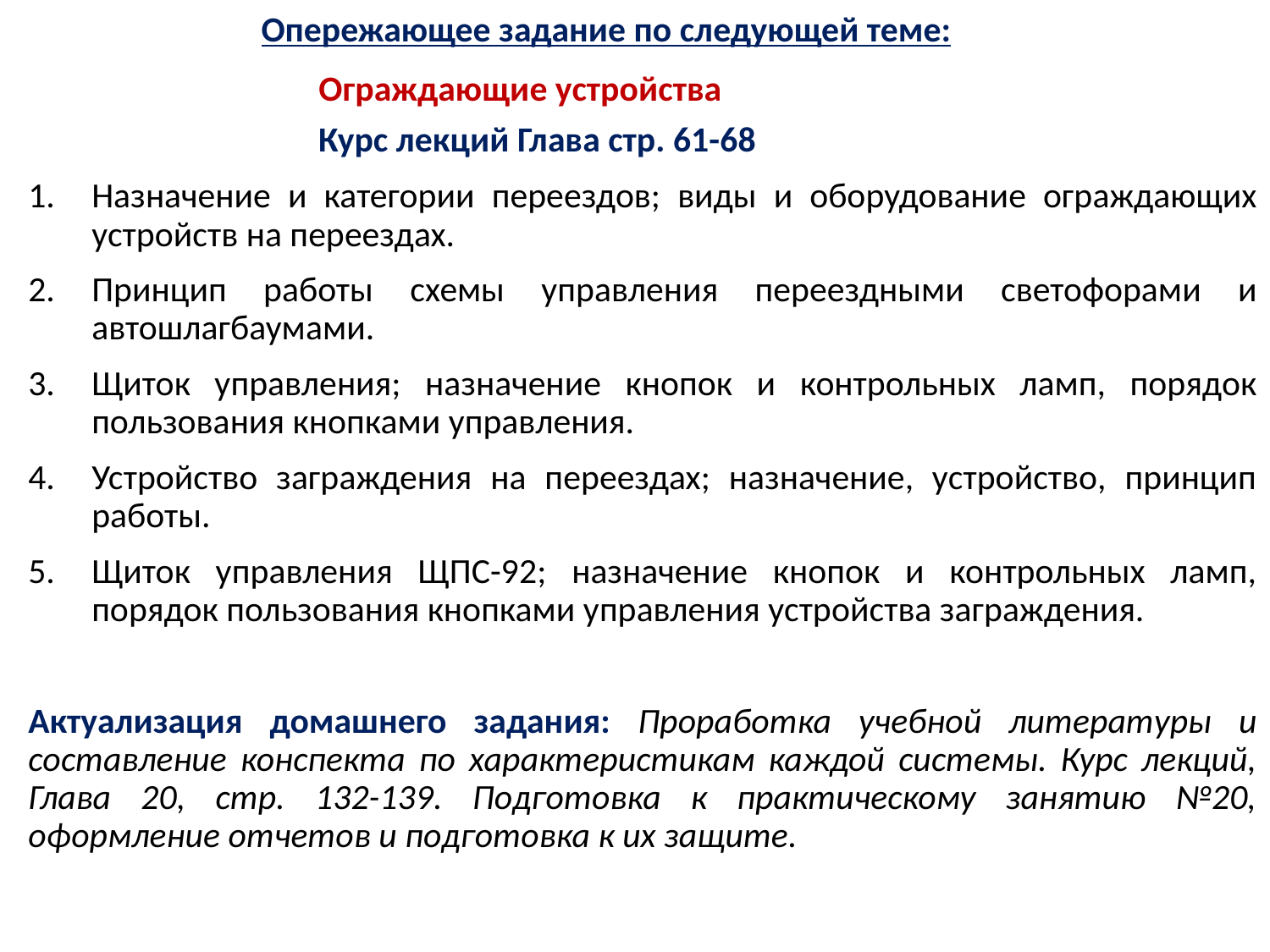

# Опережающее задание по следующей теме:
Ограждающие устройства
                                                 Курс лекций Глава стр. 61-68
Назначение и категории переездов; виды и оборудование ограждающих устройств на переездах.
Принцип работы схемы управления переездными светофорами и автошлагбаумами.
Щиток управления; назначение кнопок и контрольных ламп, порядок пользования кнопками управления.
Устройство заграждения на переездах; назначение, устройство, принцип работы.
Щиток управления ЩПС-92; назначение кнопок и контрольных ламп, порядок пользования кнопками управления устройства заграждения.

Актуализация домашнего задания: Проработка учебной литературы и составление конспекта по характеристикам каждой системы. Курс лекций, Глава 20, стр. 132-139. Подготовка к практическому занятию №20, оформление отчетов и подготовка к их защите.